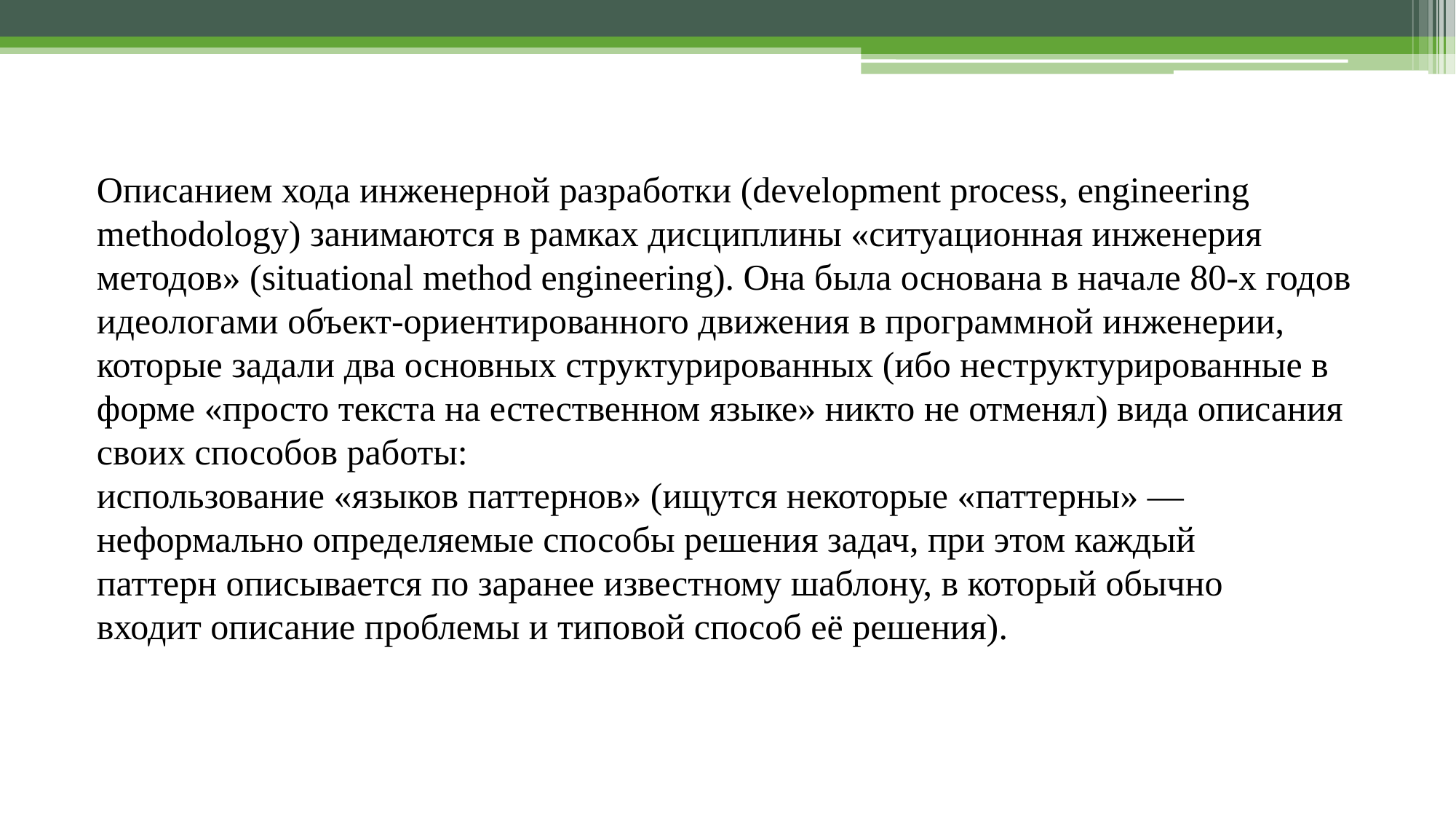

Описанием хода инженерной разработки (development process, engineering methodology) занимаются в рамках дисциплины «ситуационная инженерия методов» (situational method engineering). Она была основана в начале 80-х годов идеологами объект-ориентированного движения в программной инженерии, которые задали два основных структурированных (ибо неструктурированные в форме «просто текста на естественном языке» никто не отменял) вида описания своих способов работы:
использование «языков паттернов» (ищутся некоторые «паттерны» —
неформально определяемые способы решения задач, при этом каждый
паттерн описывается по заранее известному шаблону, в который обычно
входит описание проблемы и типовой способ её решения).